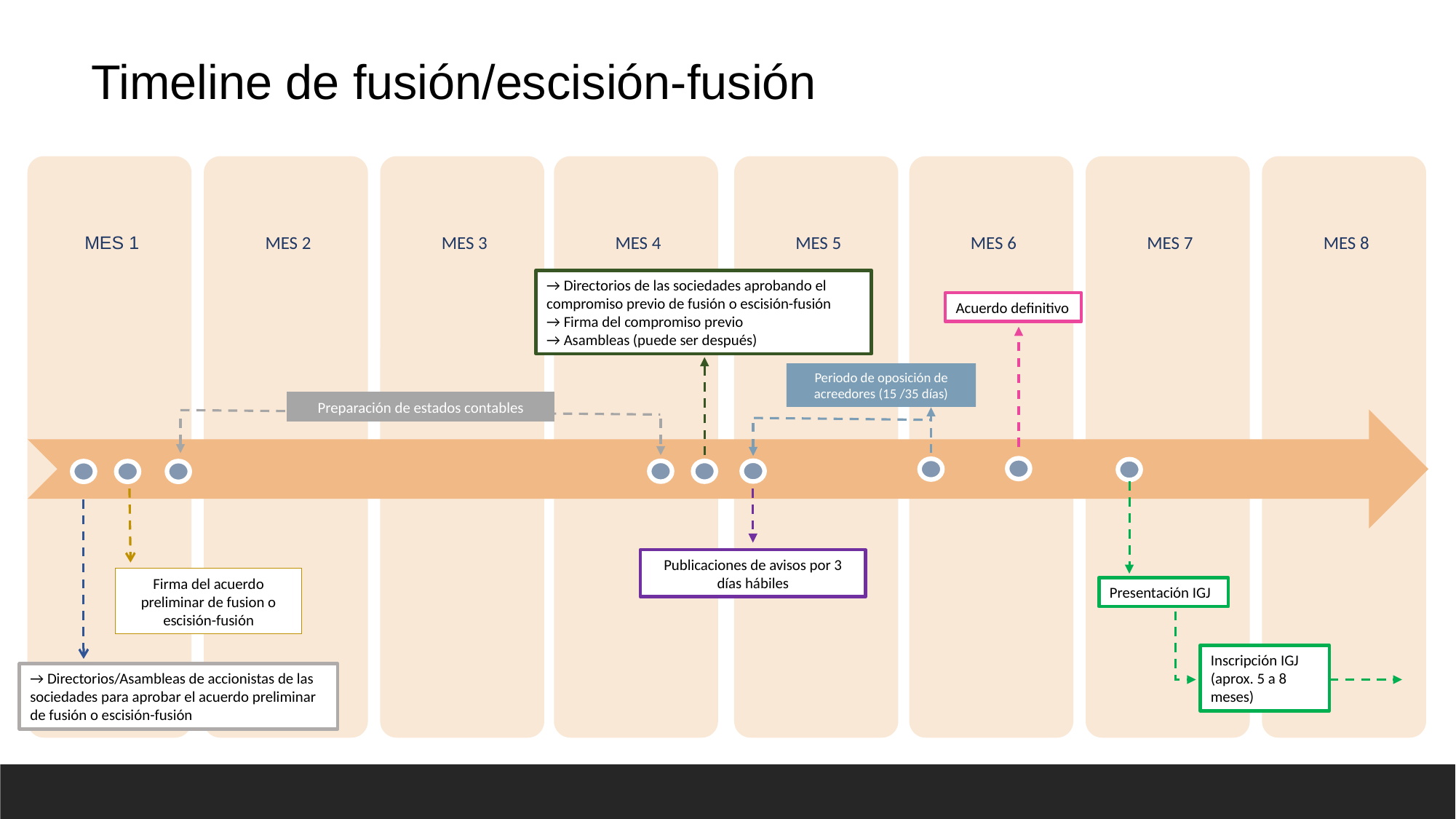

Timeline de fusión/escisión-fusión
MES 1
MES 2
MES 3
MES 4
MES 5
MES 6
MES 7
MES 8
→ Directorios de las sociedades aprobando el compromiso previo de fusión o escisión-fusión
→ Firma del compromiso previo
→ Asambleas (puede ser después)
Acuerdo definitivo
Periodo de oposición de acreedores (15 /35 días)
Preparación de estados contables

Publicaciones de avisos por 3 días hábiles
Firma del acuerdo preliminar de fusion o escisión-fusión
Presentación IGJ
Inscripción IGJ
(aprox. 5 a 8 meses)
→ Directorios/Asambleas de accionistas de las sociedades para aprobar el acuerdo preliminar de fusión o escisión-fusión